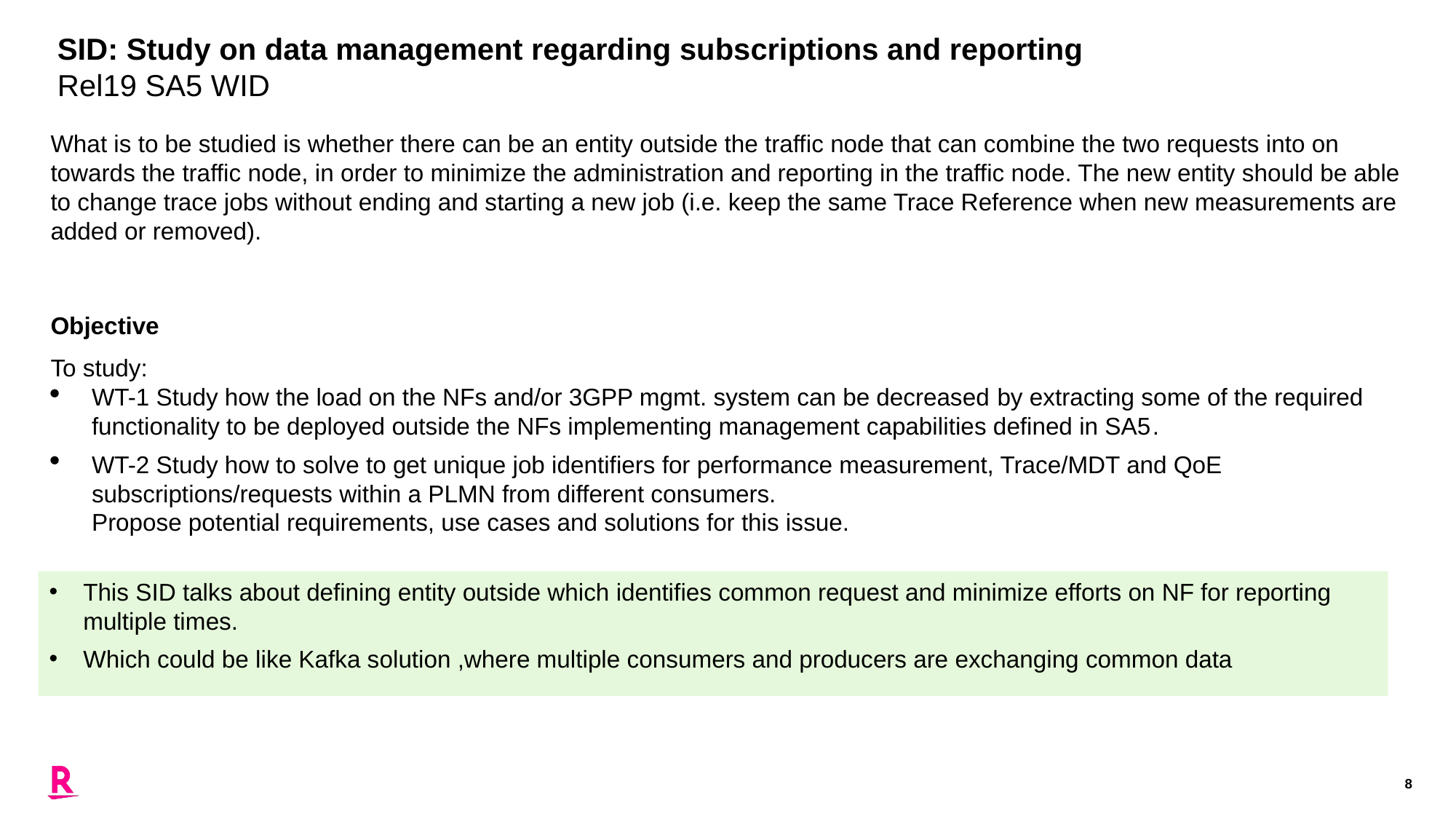

SID: Study on data management regarding subscriptions and reporting
Rel19 SA5 WID
What is to be studied is whether there can be an entity outside the traffic node that can combine the two requests into on towards the traffic node, in order to minimize the administration and reporting in the traffic node. The new entity should be able to change trace jobs without ending and starting a new job (i.e. keep the same Trace Reference when new measurements are added or removed).

Objective
To study:
WT-1 Study how the load on the NFs and/or 3GPP mgmt. system can be decreased by extracting some of the required functionality to be deployed outside the NFs implementing management capabilities defined in SA5.
WT-2 Study how to solve to get unique job identifiers for performance measurement, Trace/MDT and QoE subscriptions/requests within a PLMN from different consumers.
Propose potential requirements, use cases and solutions for this issue.

This SID talks about defining entity outside which identifies common request and minimize efforts on NF for reporting multiple times.
Which could be like Kafka solution ,where multiple consumers and producers are exchanging common data